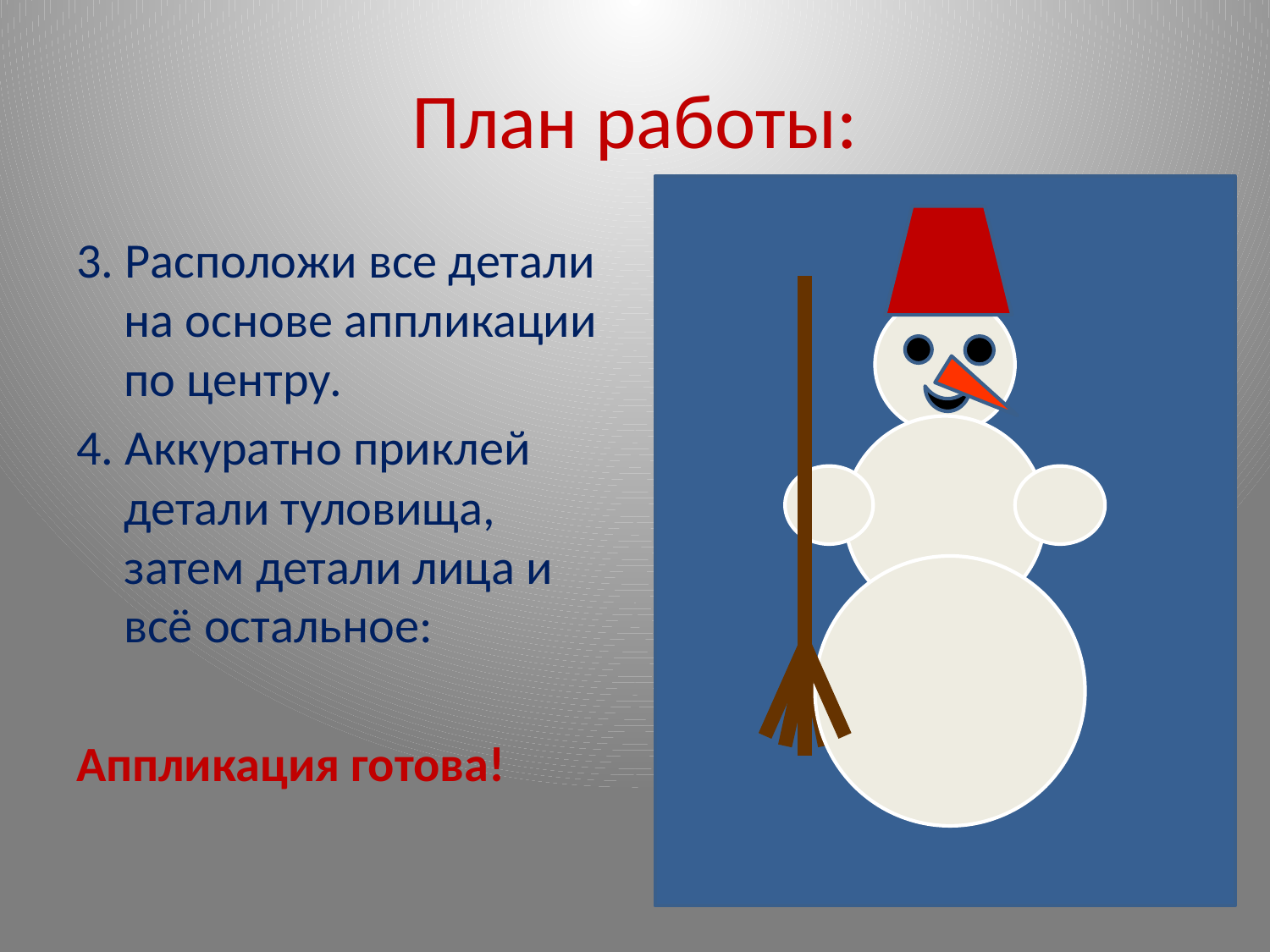

# План работы:

3. Расположи все детали на основе аппликации по центру.
4. Аккуратно приклей детали туловища, затем детали лица и всё остальное:

Аппликация готова!